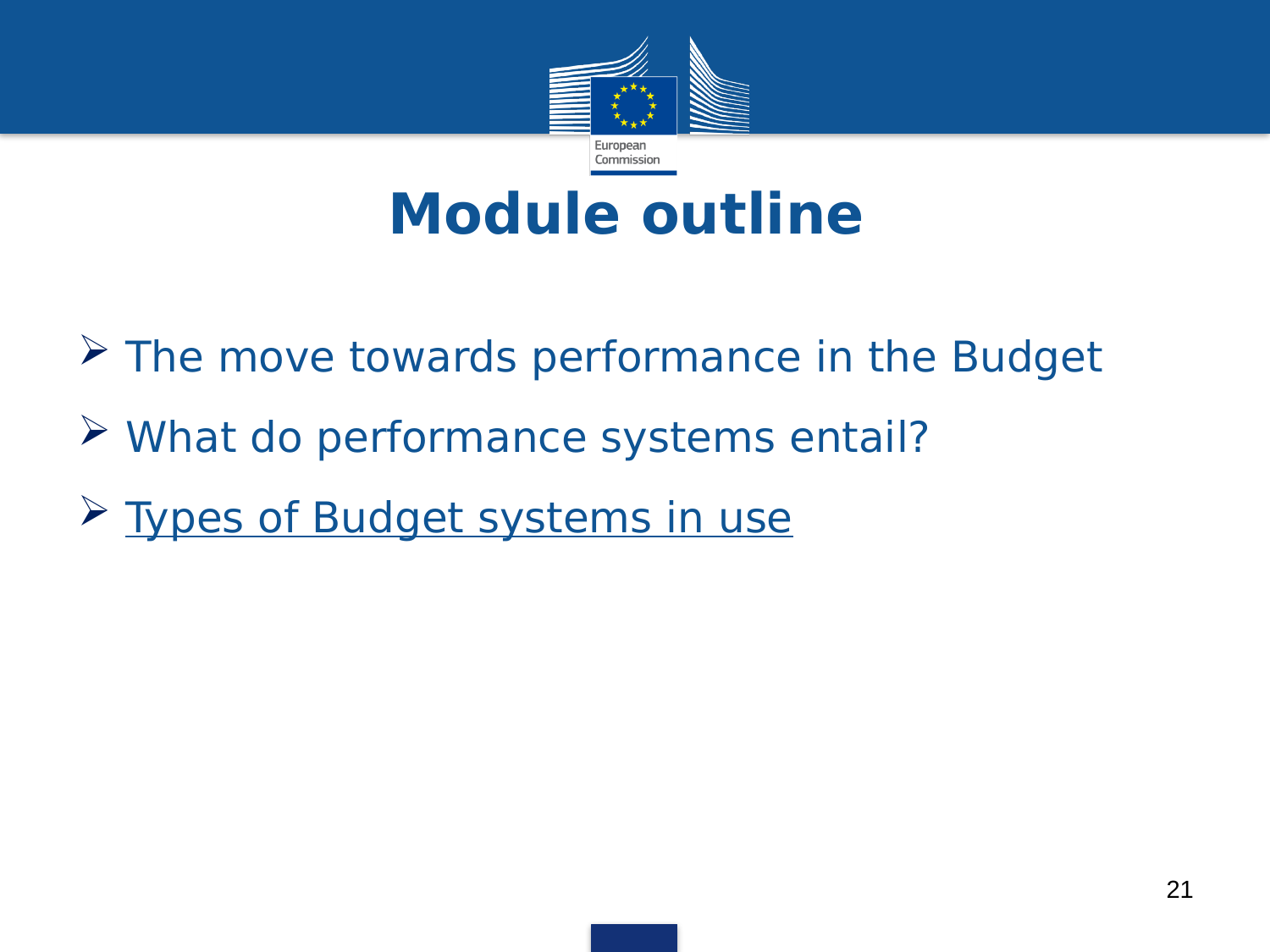

# Module outline
The move towards performance in the Budget
What do performance systems entail?
Types of Budget systems in use

21